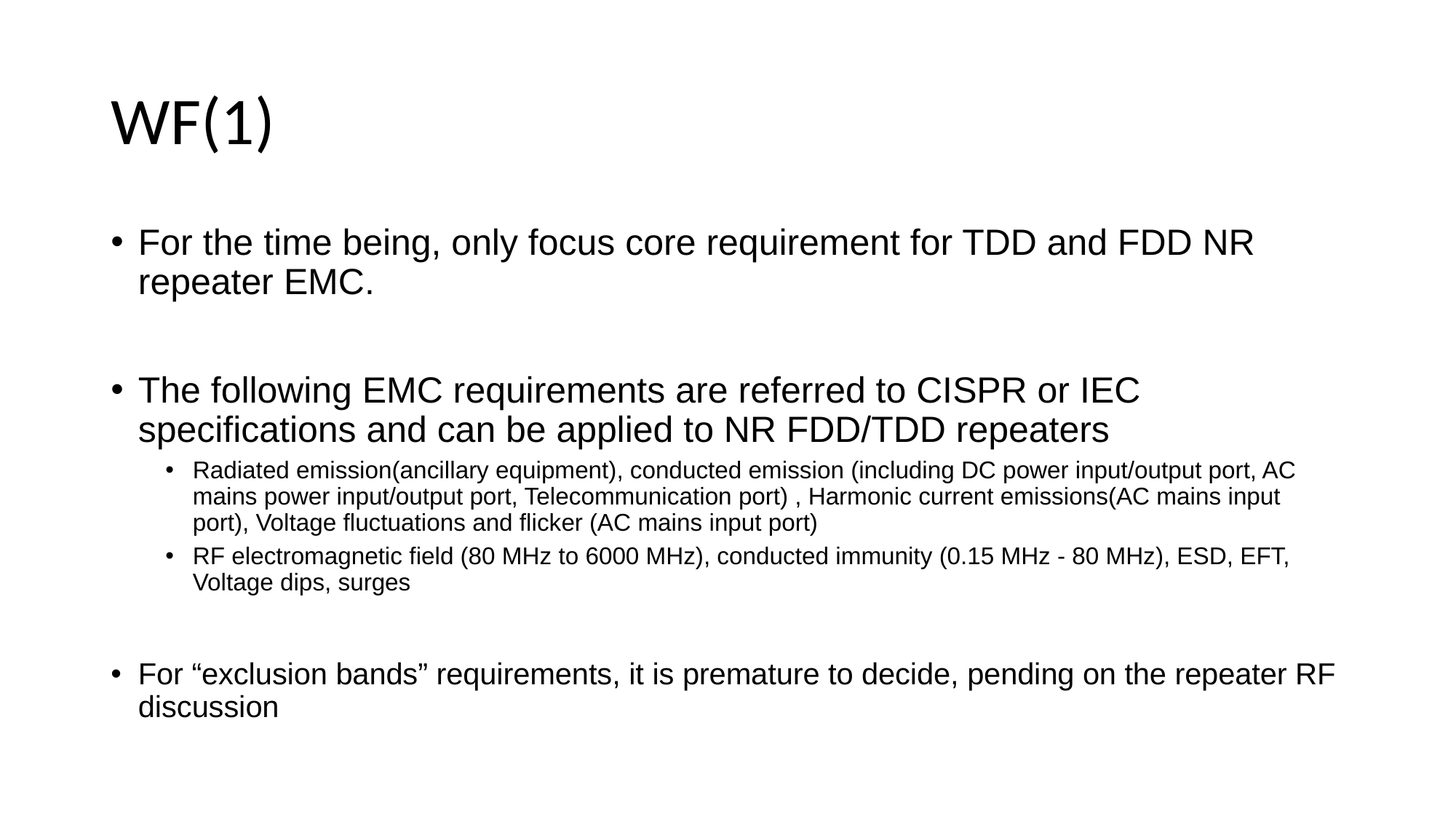

# WF(1)
For the time being, only focus core requirement for TDD and FDD NR repeater EMC.

The following EMC requirements are referred to CISPR or IEC specifications and can be applied to NR FDD/TDD repeaters
Radiated emission(ancillary equipment), conducted emission (including DC power input/output port, AC mains power input/output port, Telecommunication port) , Harmonic current emissions(AC mains input port), Voltage fluctuations and flicker (AC mains input port)
RF electromagnetic field (80 MHz to 6000 MHz), conducted immunity (0.15 MHz - 80 MHz), ESD, EFT, Voltage dips, surges

For “exclusion bands” requirements, it is premature to decide, pending on the repeater RF discussion